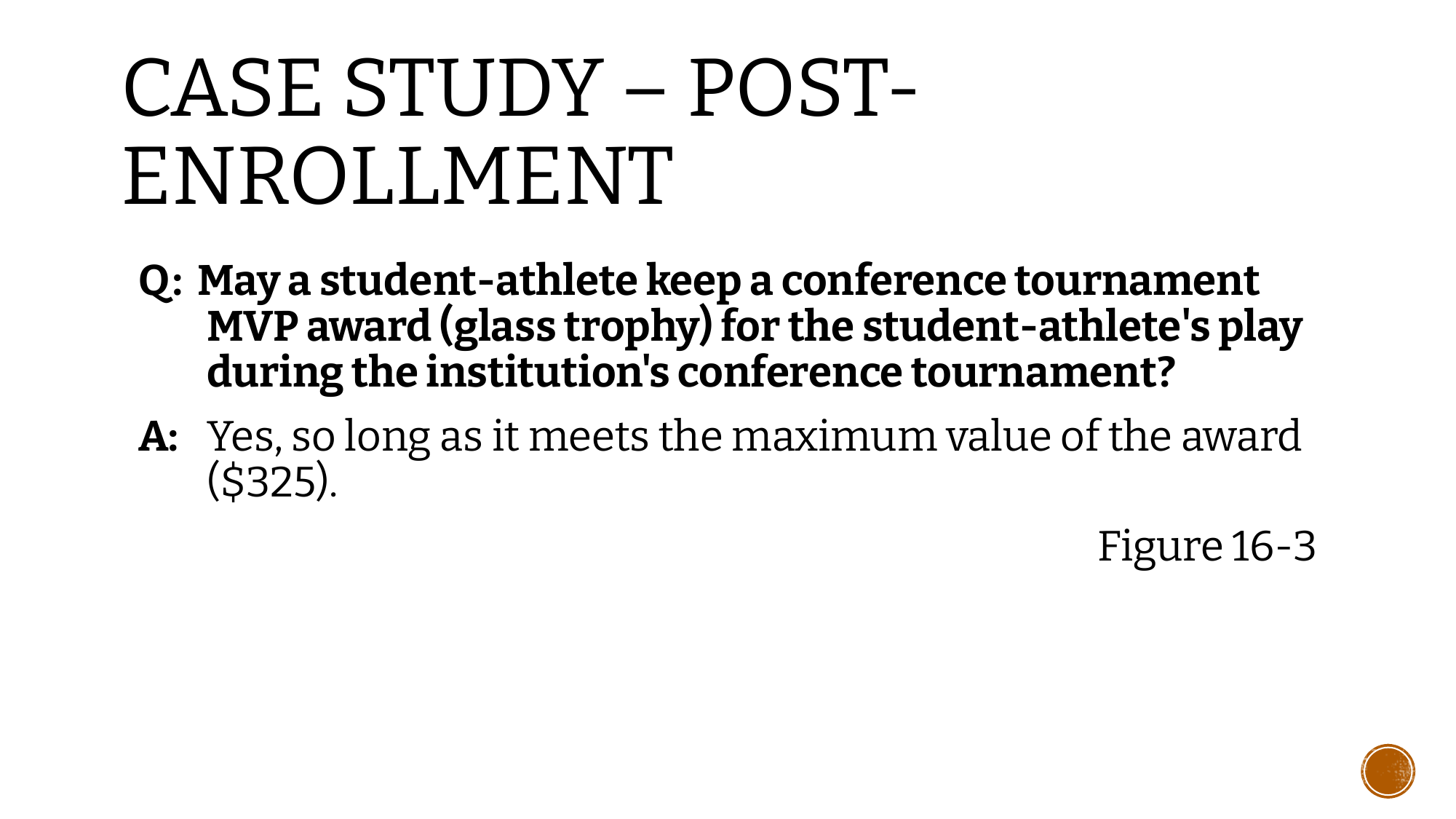

# Case Study – Post-Enrollment
Q:  May a student-athlete keep a conference tournament MVP award (glass trophy) for the student-athlete's play during the institution's conference tournament?
A:  	Yes, so long as it meets the maximum value of the award ($325).
								        Figure 16-3